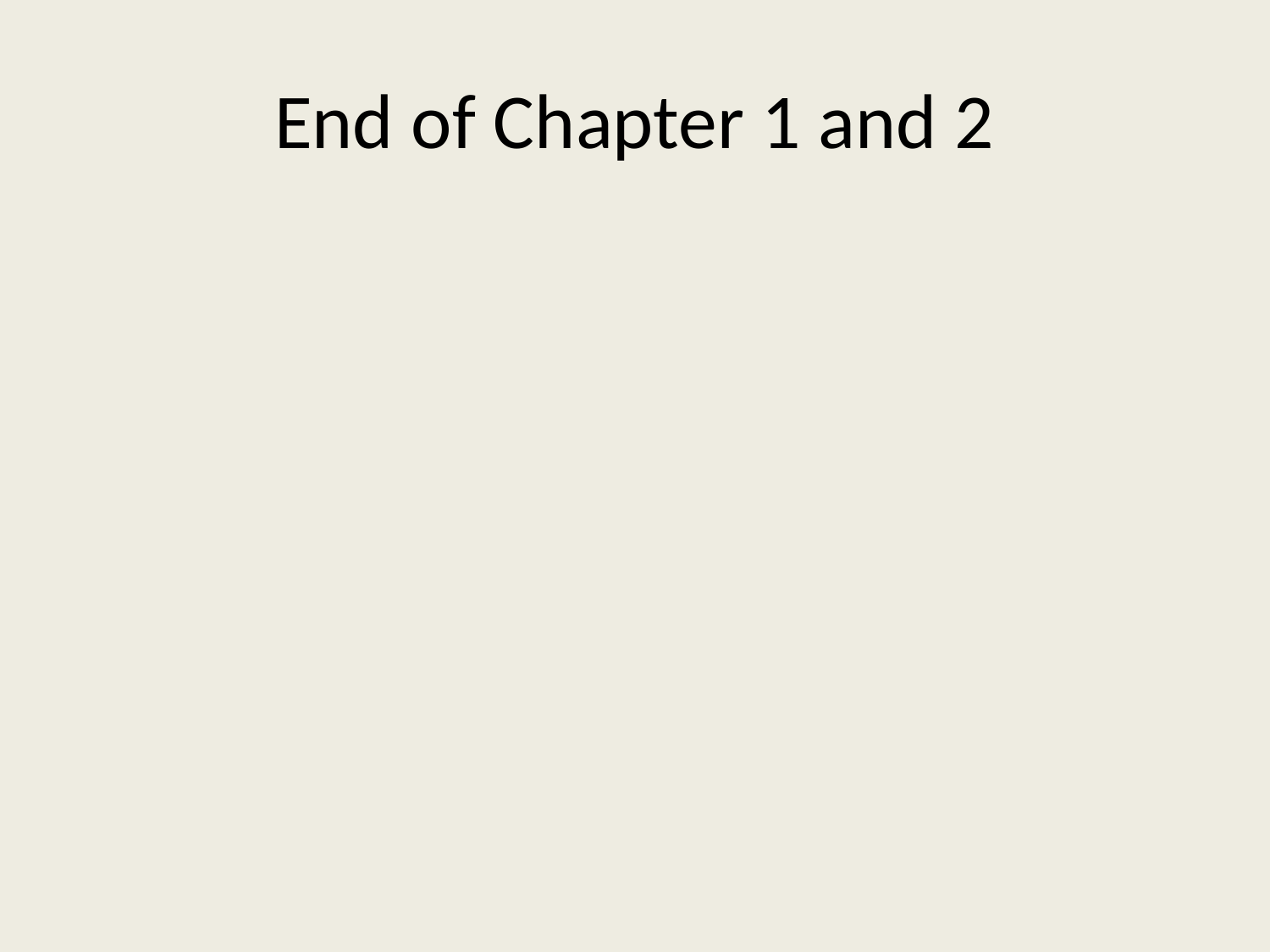

# End of Chapter 1 and 2